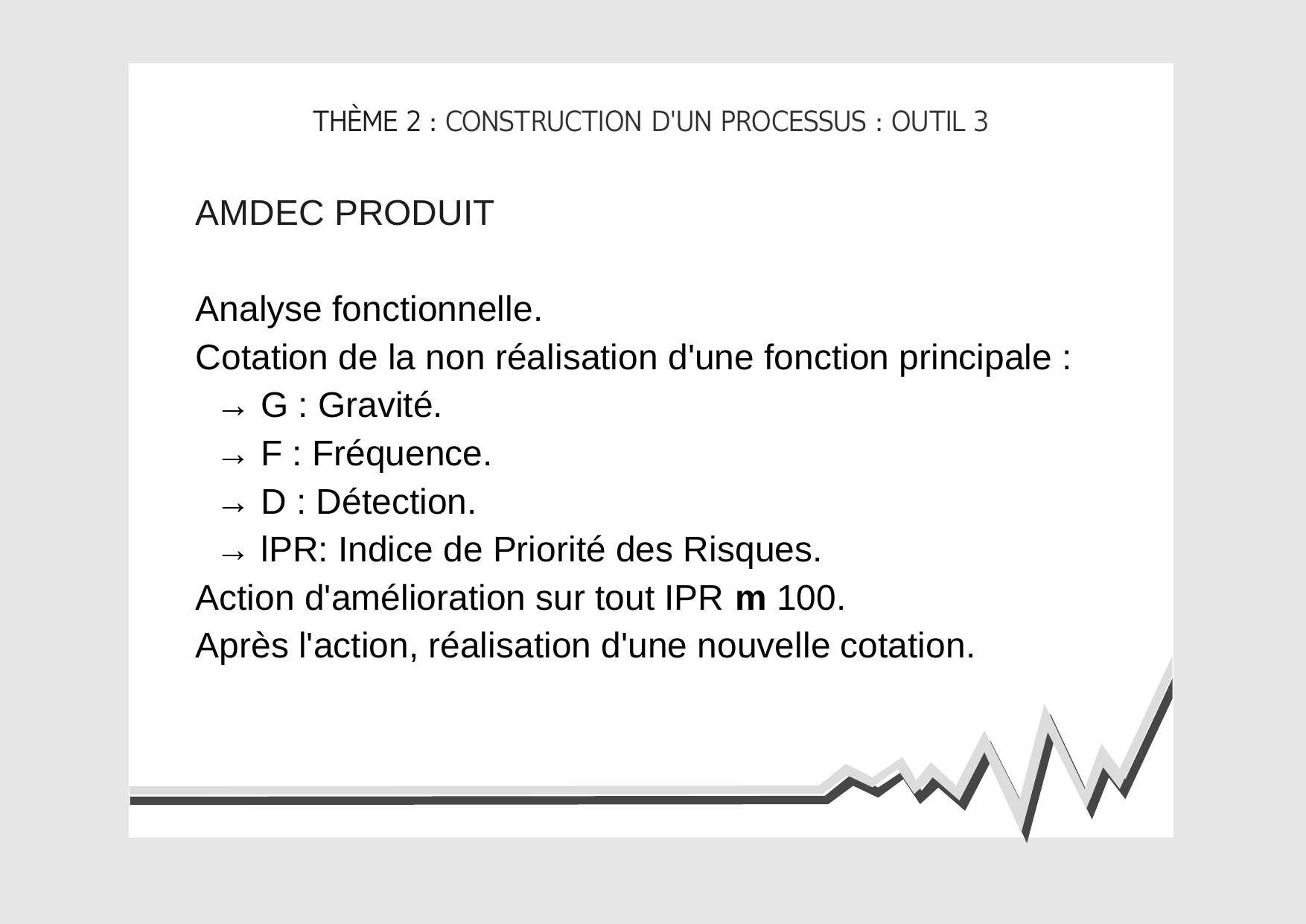

THÈME 2 : CONSTRUCTION D'UN PROCESSUS : OUTIL 3
AMDEC PRODUIT

Analyse fonctionnelle.
Cotation de la non réalisation d'une fonction principale :
  → G : Gravité.
  → F : Fréquence.
  → D : Détection.
  → lPR: Indice de Priorité des Risques.
Action d'amélioration sur tout IPR m 100.
Après l'action, réalisation d'une nouvelle cotation.